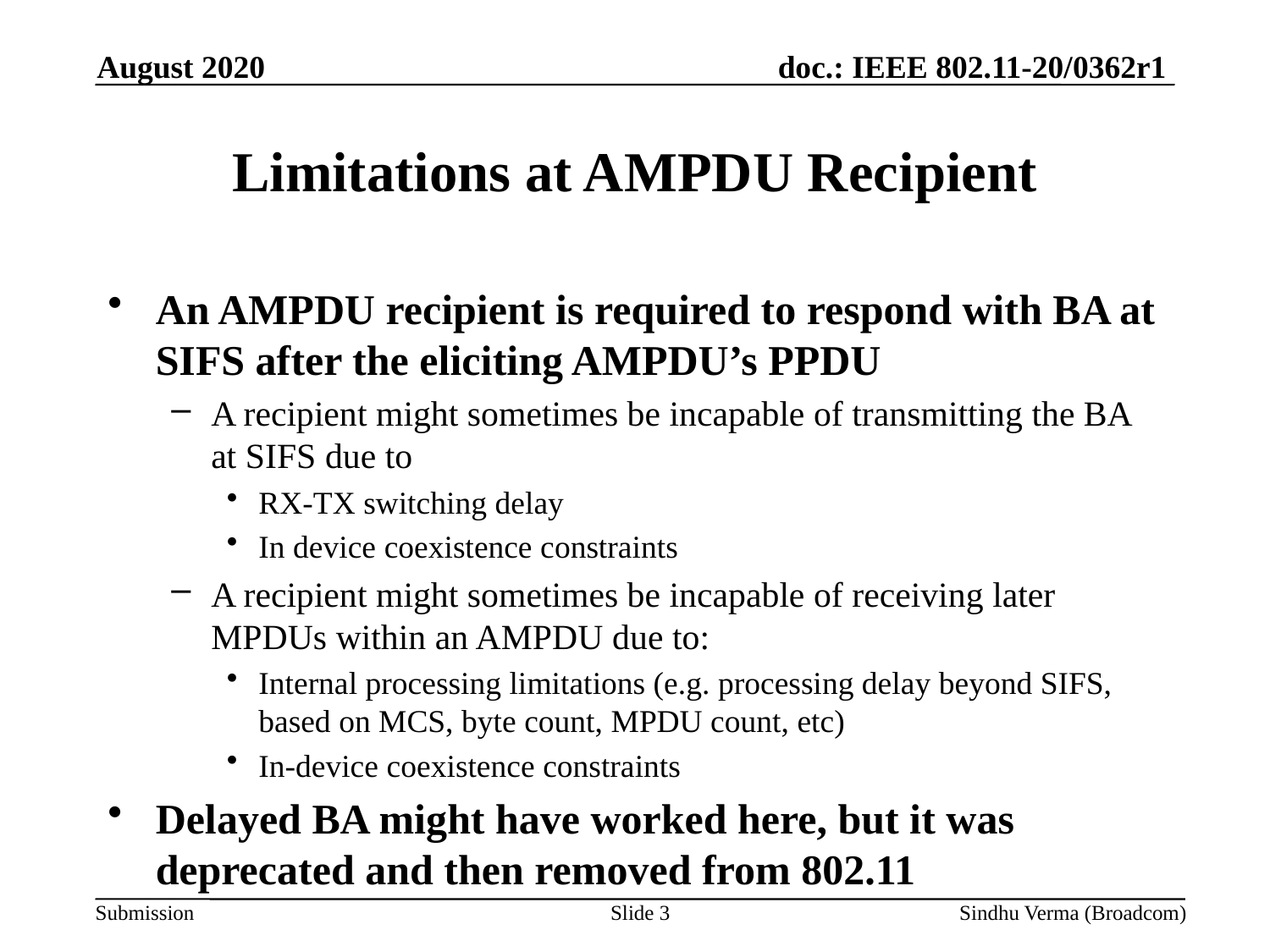

August 2020
# Limitations at AMPDU Recipient
An AMPDU recipient is required to respond with BA at SIFS after the eliciting AMPDU’s PPDU
A recipient might sometimes be incapable of transmitting the BA at SIFS due to
RX-TX switching delay
In device coexistence constraints
A recipient might sometimes be incapable of receiving later MPDUs within an AMPDU due to:
Internal processing limitations (e.g. processing delay beyond SIFS, based on MCS, byte count, MPDU count, etc)
In-device coexistence constraints
Delayed BA might have worked here, but it was deprecated and then removed from 802.11

Slide 3
Sindhu Verma (Broadcom)